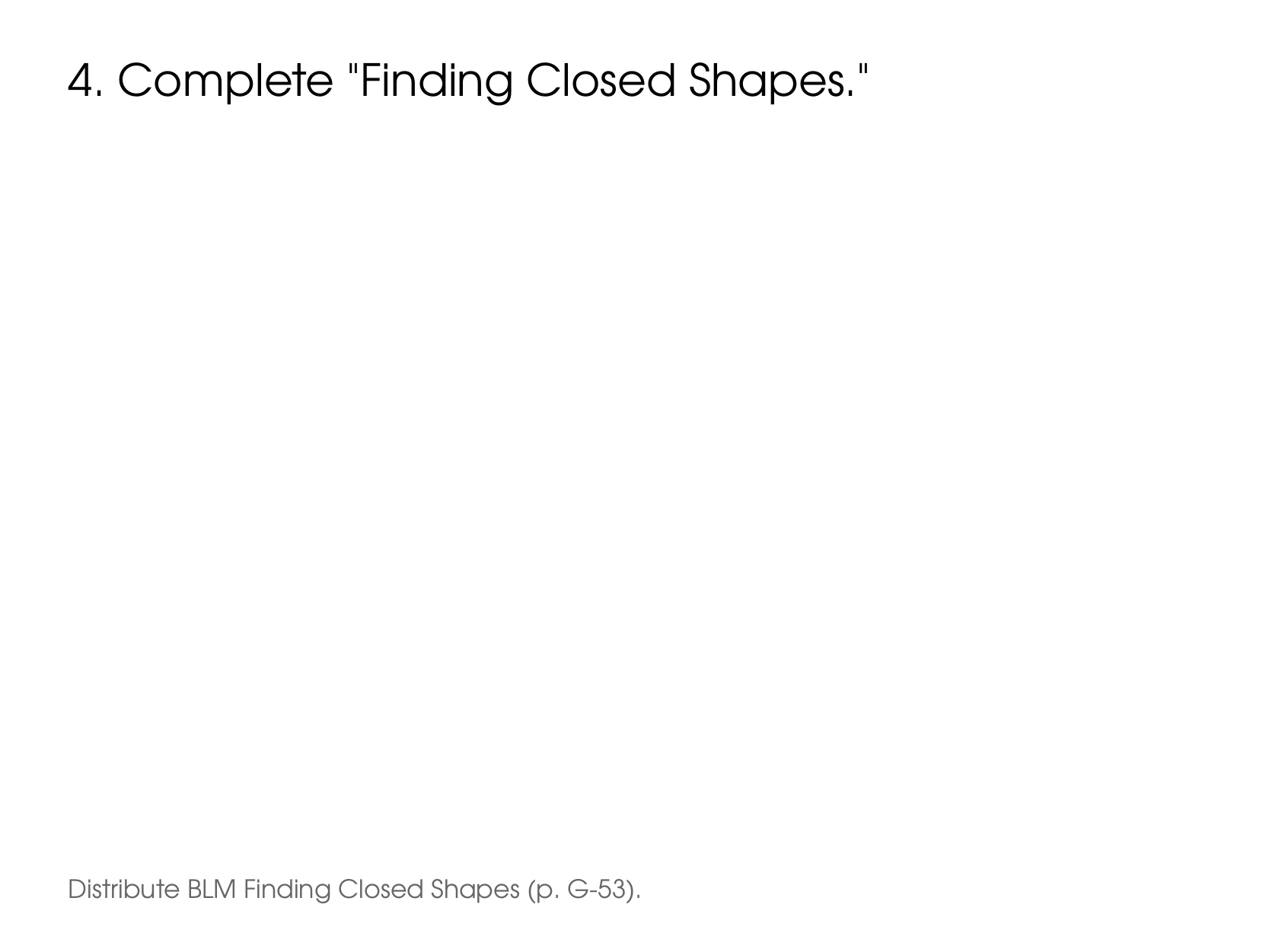

4. Complete "Finding Closed Shapes."
Distribute BLM Finding Closed Shapes (p. G-53).